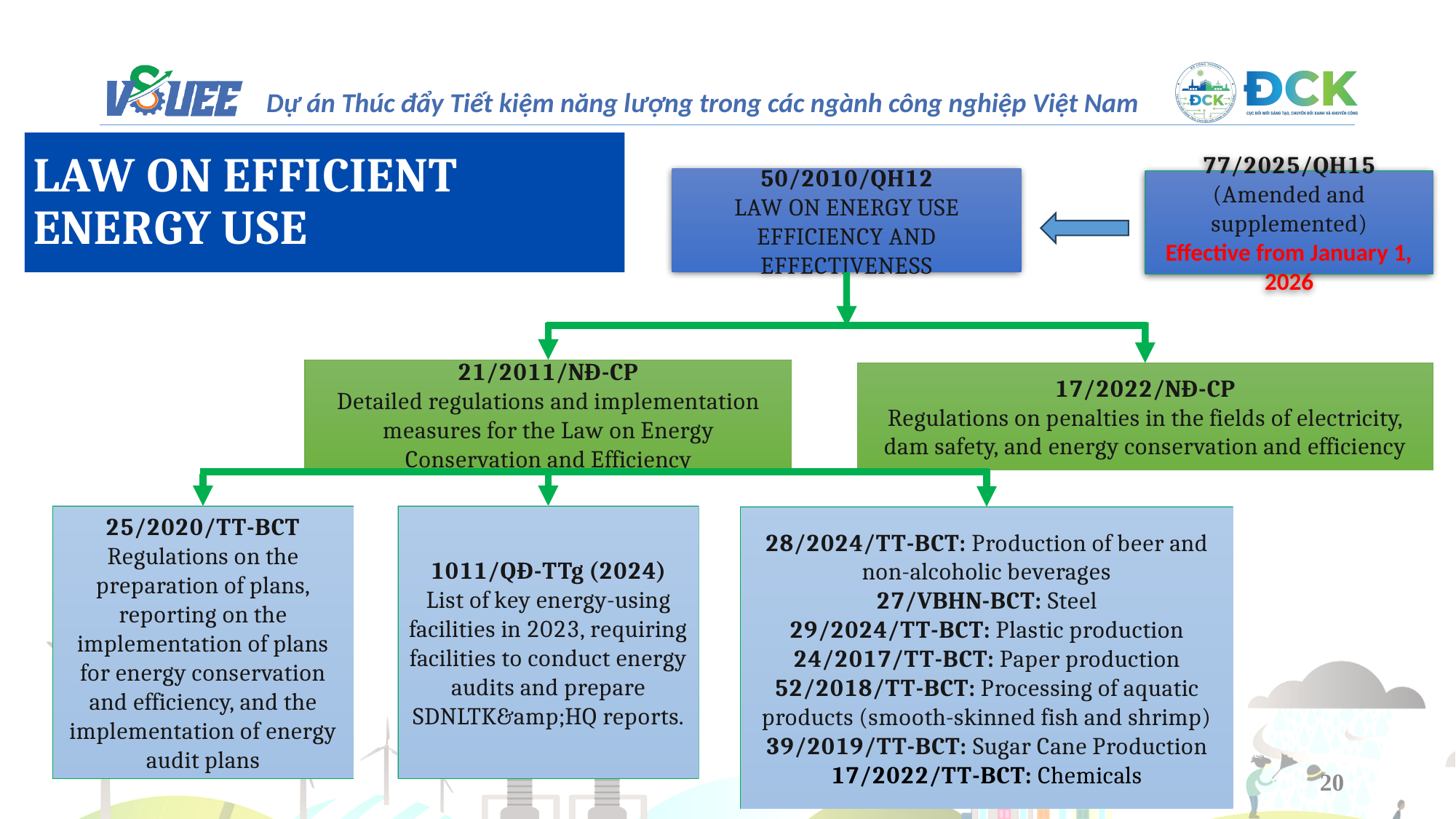

LAW ON EFFICIENT ENERGY USE
50/2010/QH12
LAW ON ENERGY USE
EFFICIENCY AND EFFECTIVENESS
77/2025/QH15
(Amended and supplemented)
Effective from January 1, 2026

21/2011/NĐ-CP
Detailed regulations and implementation measures for the Law on Energy Conservation and Efficiency
17/2022/NĐ-CP
Regulations on penalties in the fields of electricity, dam safety, and energy conservation and efficiency
25/2020/TT-BCT
Regulations on the preparation of plans, reporting on the implementation of plans for energy conservation and efficiency, and the implementation of energy audit plans
1011/QĐ-TTg (2024)
List of key energy-using facilities in 2023, requiring facilities to conduct energy audits and prepare SDNLTK&amp;HQ reports.
28/2024/TT-BCT: Production of beer and non-alcoholic beverages
27/VBHN-BCT: Steel
29/2024/TT-BCT: Plastic production
24/2017/TT-BCT: Paper production
52/2018/TT-BCT: Processing of aquatic products (smooth-skinned fish and shrimp)
39/2019/TT-BCT: Sugar Cane Production
17/2022/TT-BCT: Chemicals
20